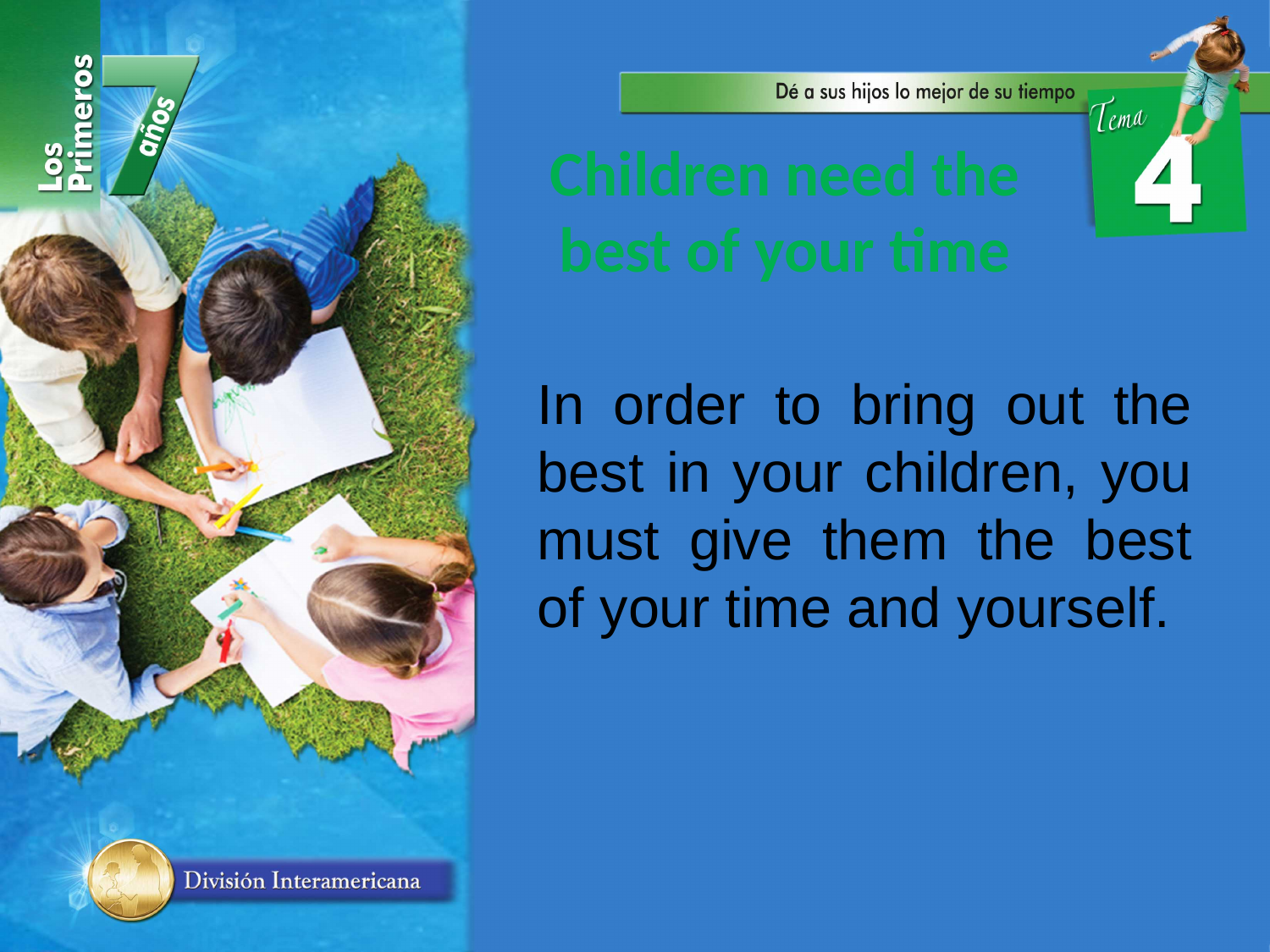

Children need the best of your time
In order to bring out the best in your children, you must give them the best of your time and yourself.